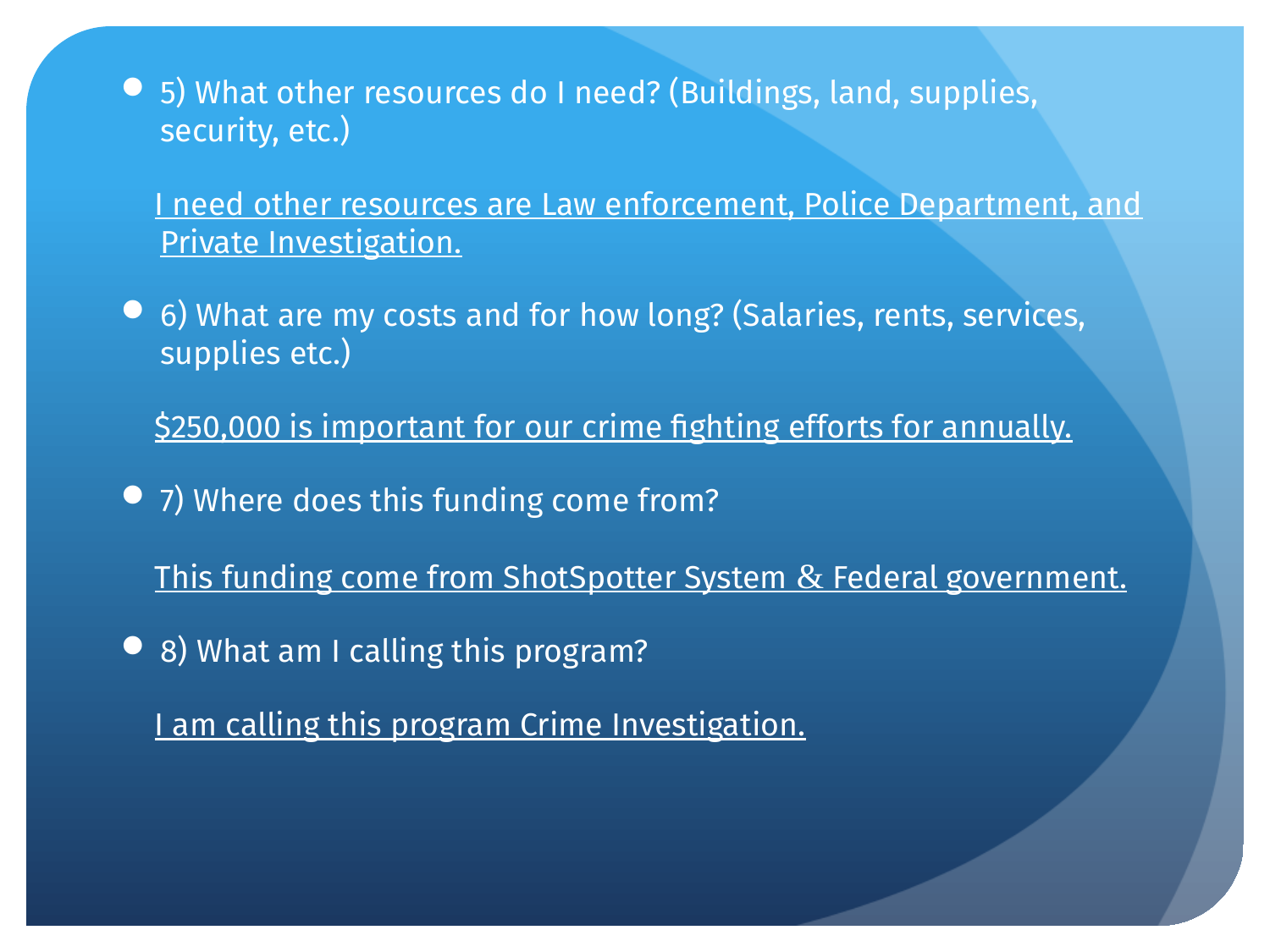

5) What other resources do I need? (Buildings, land, supplies, security, etc.)
    I need other resources are Law enforcement, Police Department, and Private Investigation.
6) What are my costs and for how long? (Salaries, rents, services, supplies etc.)
    $250,000 is important for our crime fighting efforts for annually.
7) Where does this funding come from?
    This funding come from ShotSpotter System & Federal government.
8) What am I calling this program?
    I am calling this program Crime Investigation.